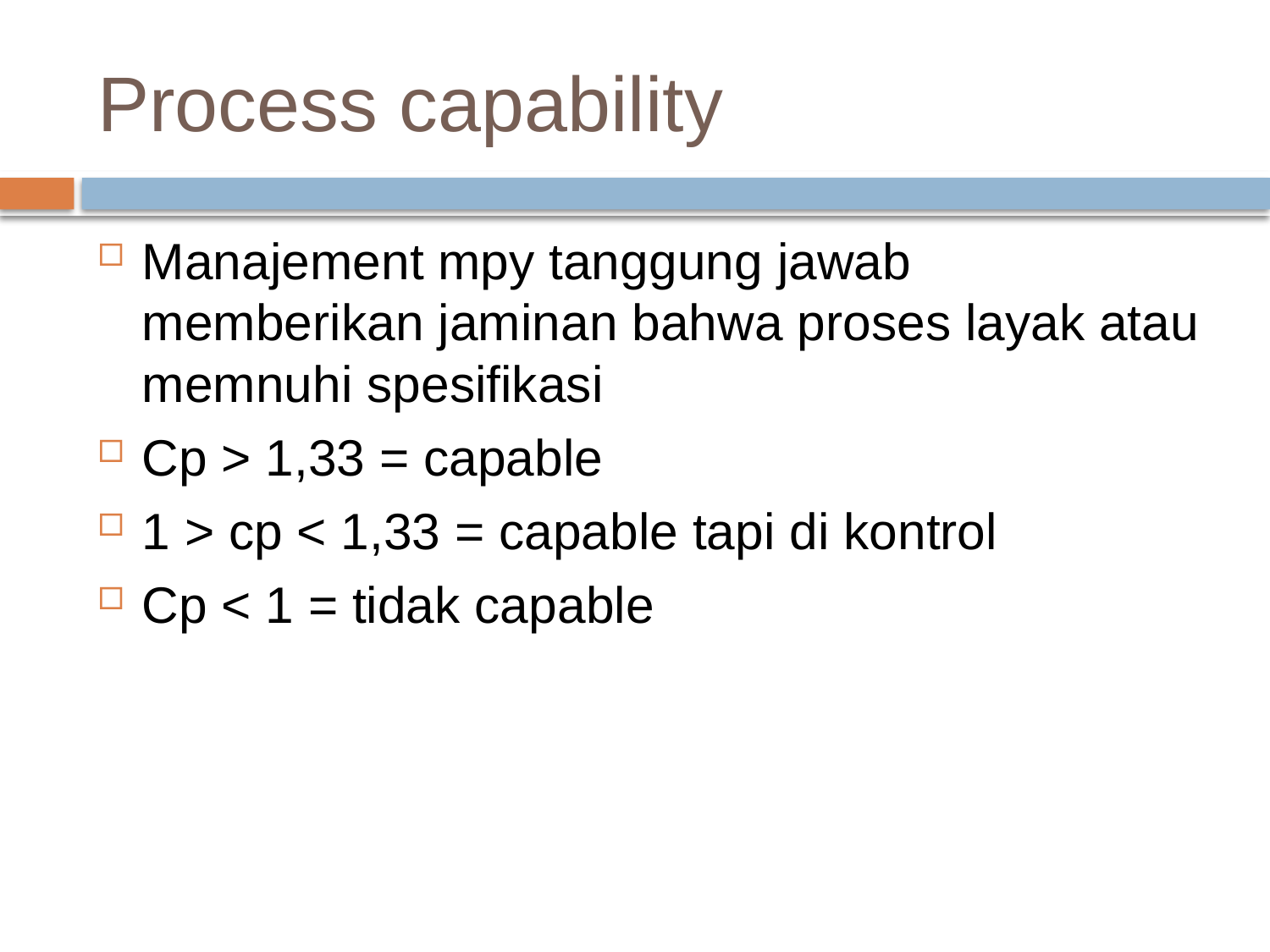

# Process capability
Manajement mpy tanggung jawab memberikan jaminan bahwa proses layak atau memnuhi spesifikasi
Cp > 1,33 = capable
1 > cp < 1,33 = capable tapi di kontrol
Cp < 1 = tidak capable